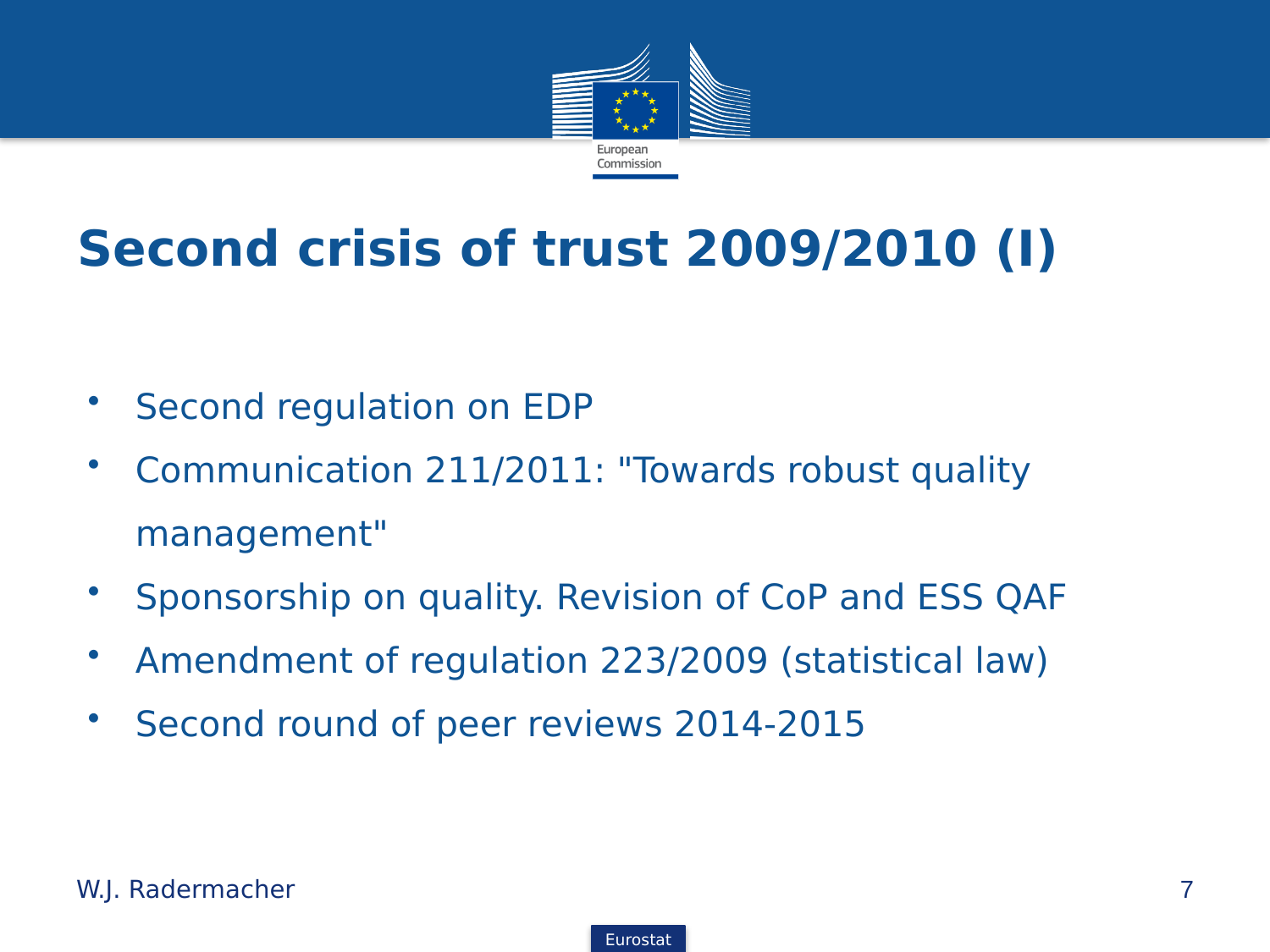

# Second crisis of trust 2009/2010 (I)
Second regulation on EDP
Communication 211/2011: "Towards robust quality management"
Sponsorship on quality. Revision of CoP and ESS QAF
Amendment of regulation 223/2009 (statistical law)
Second round of peer reviews 2014-2015

W.J. Radermacher
7